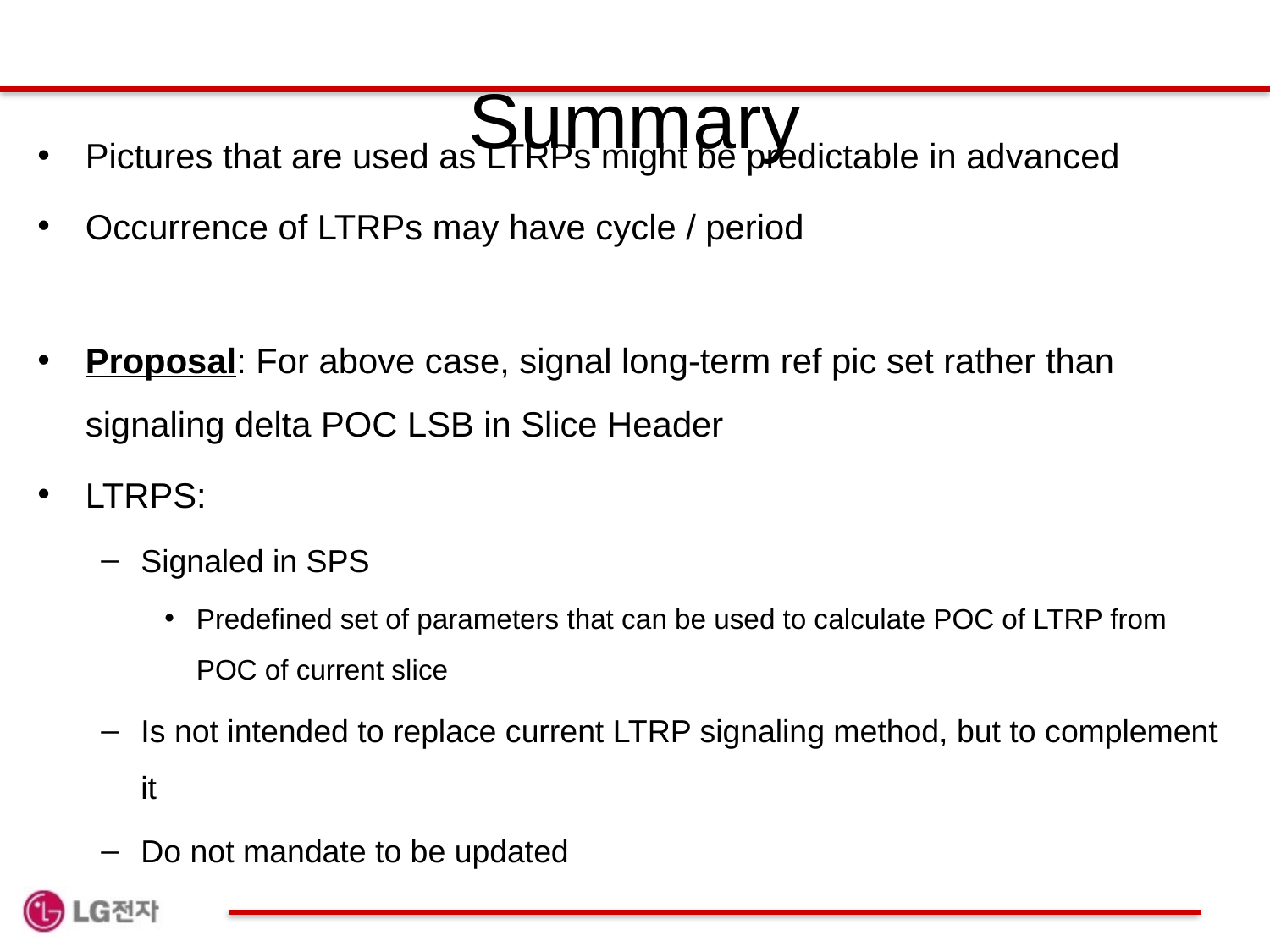

# Summary
Pictures that are used as LTRPs might be predictable in advanced
Occurrence of LTRPs may have cycle / period

Proposal: For above case, signal long-term ref pic set rather than signaling delta POC LSB in Slice Header
LTRPS:
Signaled in SPS
Predefined set of parameters that can be used to calculate POC of LTRP from POC of current slice
Is not intended to replace current LTRP signaling method, but to complement it
Do not mandate to be updated